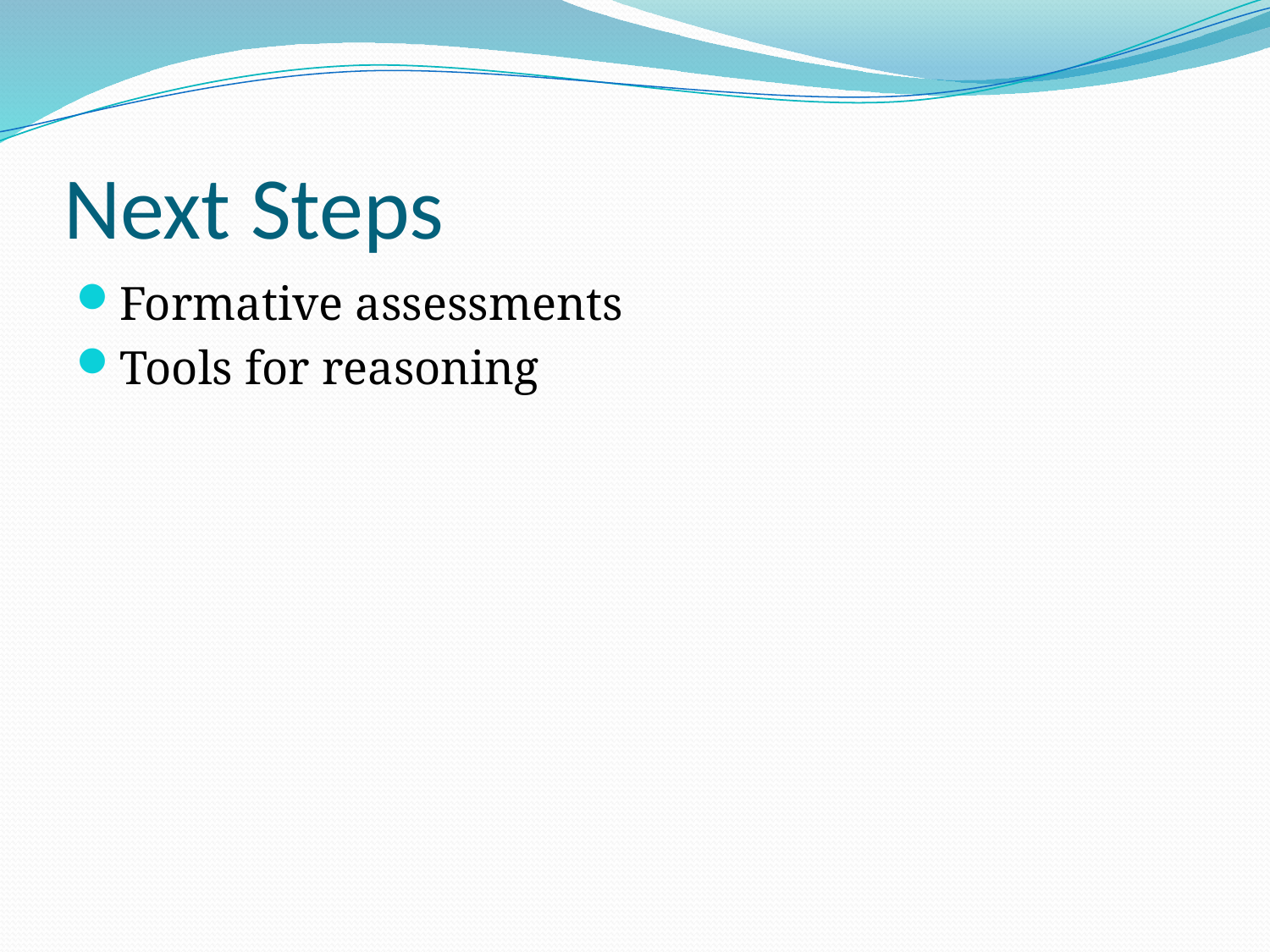

# Next Steps
Formative assessments
Tools for reasoning